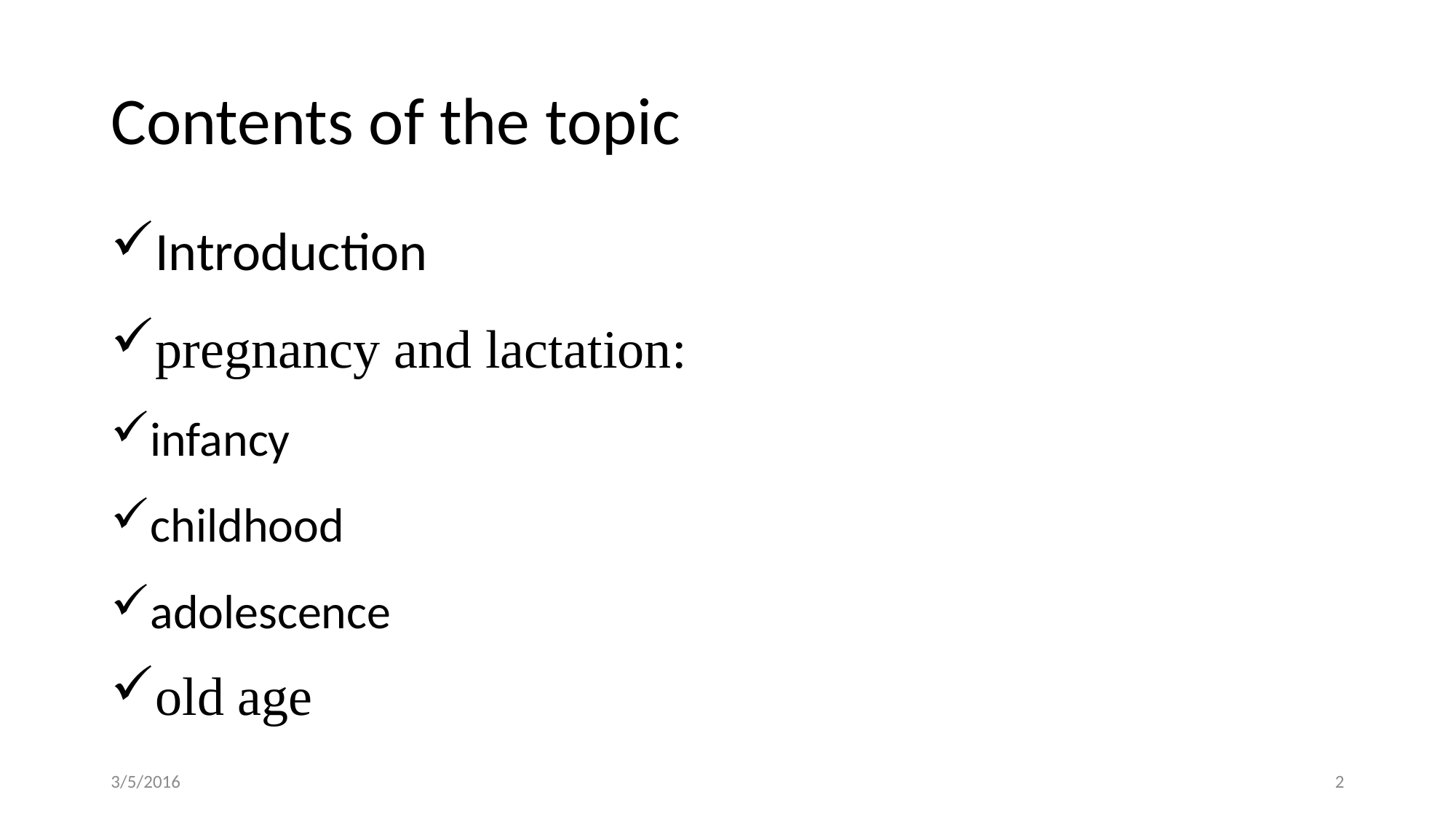

# Contents of the topic
Introduction
pregnancy and lactation:
infancy
childhood
adolescence
old age
3/5/2016
2